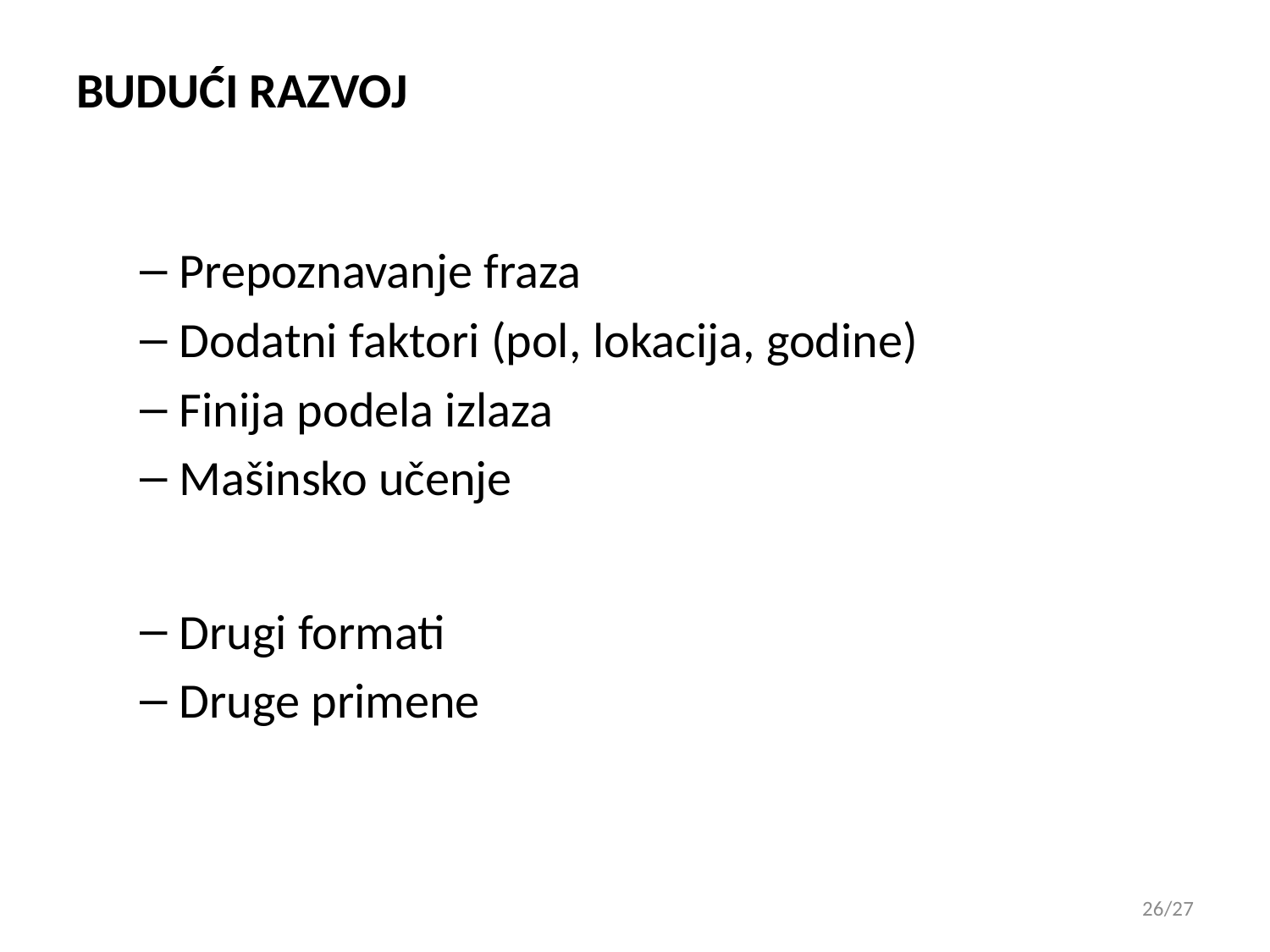

# BUDUĆI RAZVOJ
Prepoznavanje fraza
Dodatni faktori (pol, lokacija, godine)
Finija podela izlaza
Mašinsko učenje

Drugi formati
Druge primene
26/27